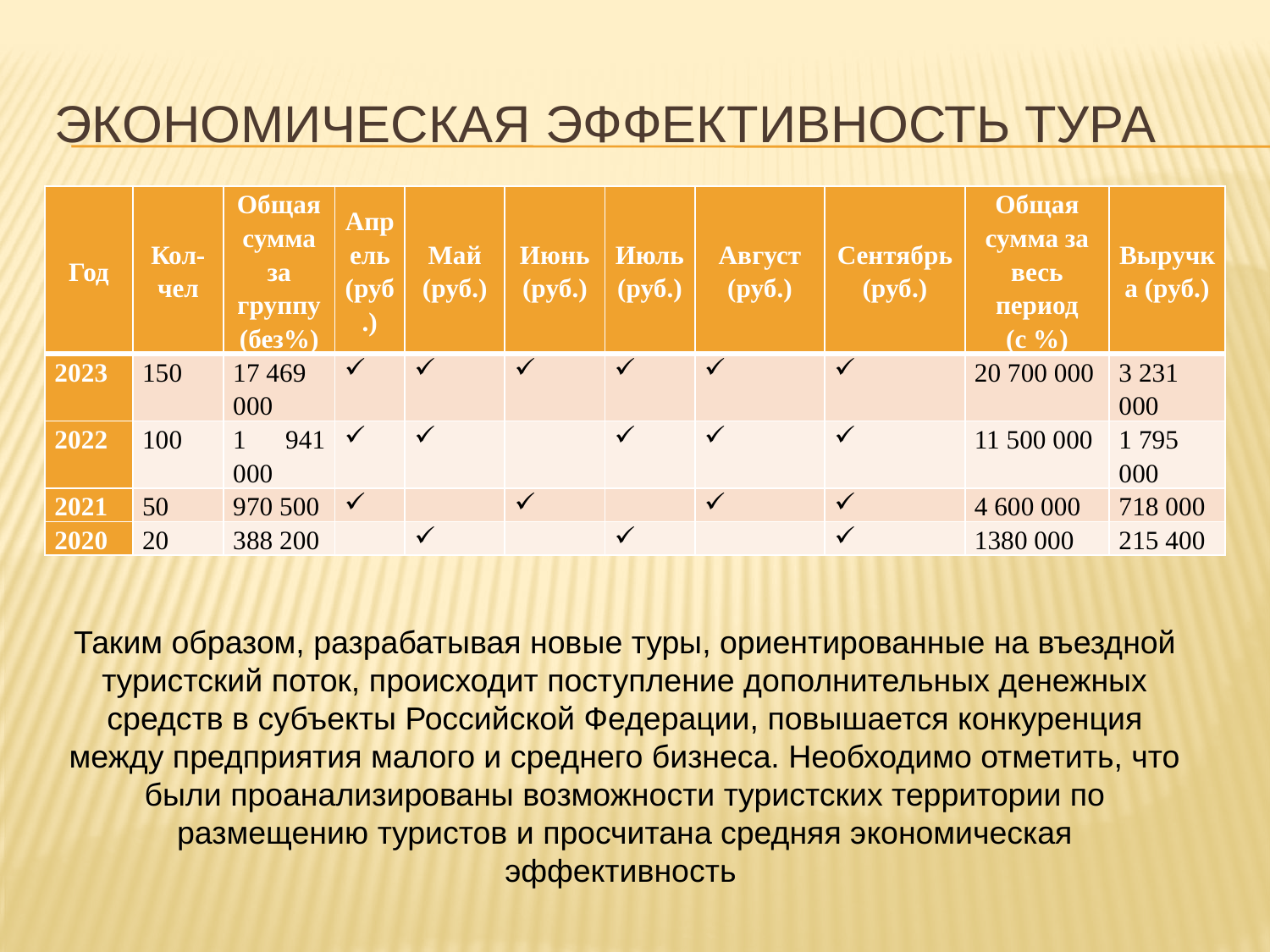

# Экономическая эффективность тура
| Год | Кол-чел | Общая сумма за группу (без%) | Апрель (руб.) | Май (руб.) | Июнь (руб.) | Июль (руб.) | Август (руб.) | Сентябрь (руб.) | Общая сумма за весь период (с %) | Выручка (руб.) |
| --- | --- | --- | --- | --- | --- | --- | --- | --- | --- | --- |
| 2023 | 150 | 17 469 000 |  |  |  |  |  |  | 20 700 000 | 3 231 000 |
| 2022 | 100 | 1 941 000 |  |  |  |  |  |  | 11 500 000 | 1 795 000 |
| 2021 | 50 | 970 500 |  |  |  |  |  |  | 4 600 000 | 718 000 |
| 2020 | 20 | 388 200 |  |  |  |  |  |  | 1380 000 | 215 400 |
Таким образом, разрабатывая новые туры, ориентированные на въездной туристский поток, происходит поступление дополнительных денежных средств в субъекты Российской Федерации, повышается конкуренция между предприятия малого и среднего бизнеса. Необходимо отметить, что были проанализированы возможности туристских территории по размещению туристов и просчитана средняя экономическая эффективность